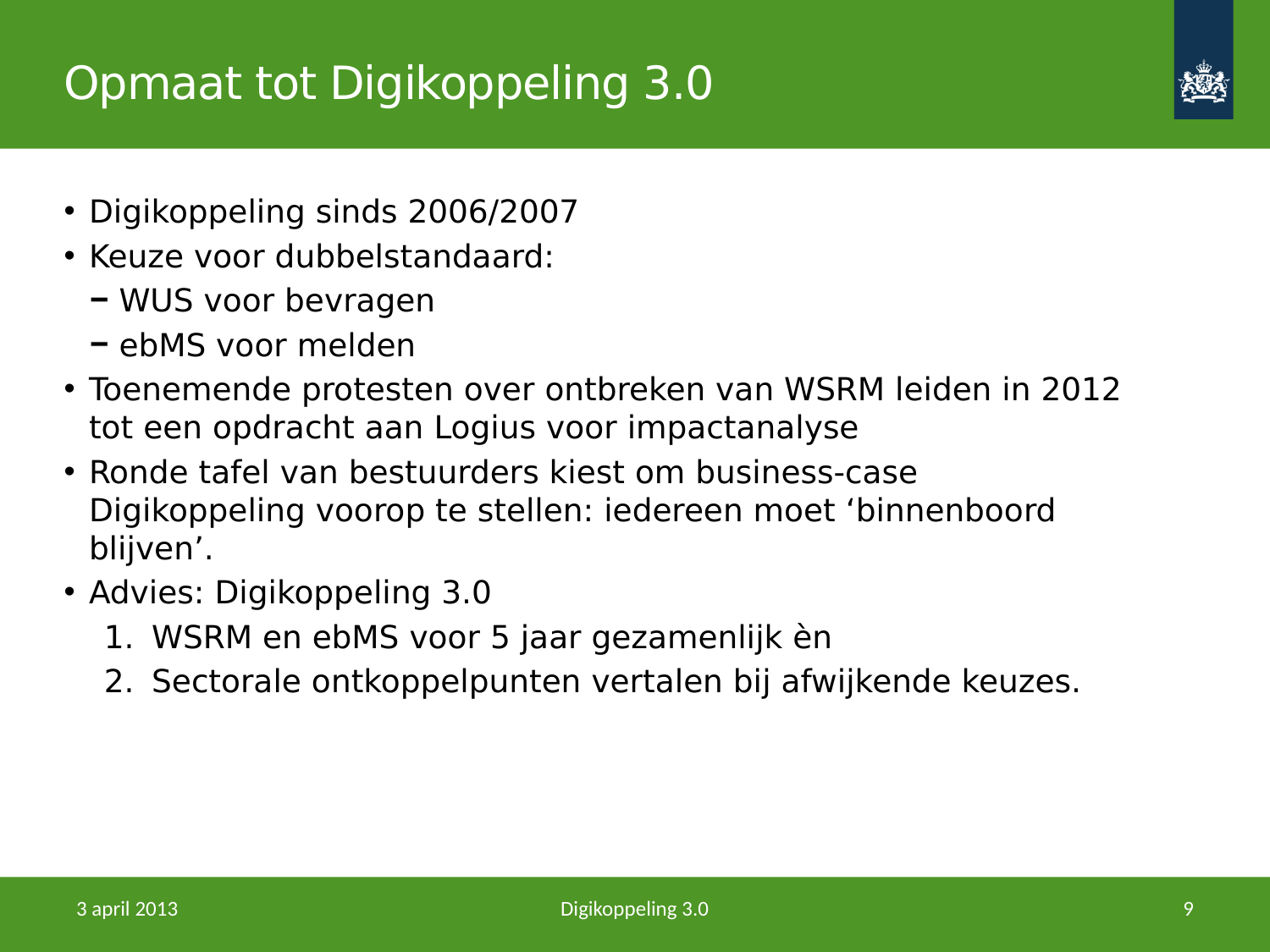

# Opmaat tot Digikoppeling 3.0
Digikoppeling sinds 2006/2007
Keuze voor dubbelstandaard:
WUS voor bevragen
ebMS voor melden
Toenemende protesten over ontbreken van WSRM leiden in 2012 tot een opdracht aan Logius voor impactanalyse
Ronde tafel van bestuurders kiest om business-case Digikoppeling voorop te stellen: iedereen moet ‘binnenboord blijven’.
Advies: Digikoppeling 3.0
WSRM en ebMS voor 5 jaar gezamenlijk èn
Sectorale ontkoppelpunten vertalen bij afwijkende keuzes.

3 april 2013
Digikoppeling 3.0
9